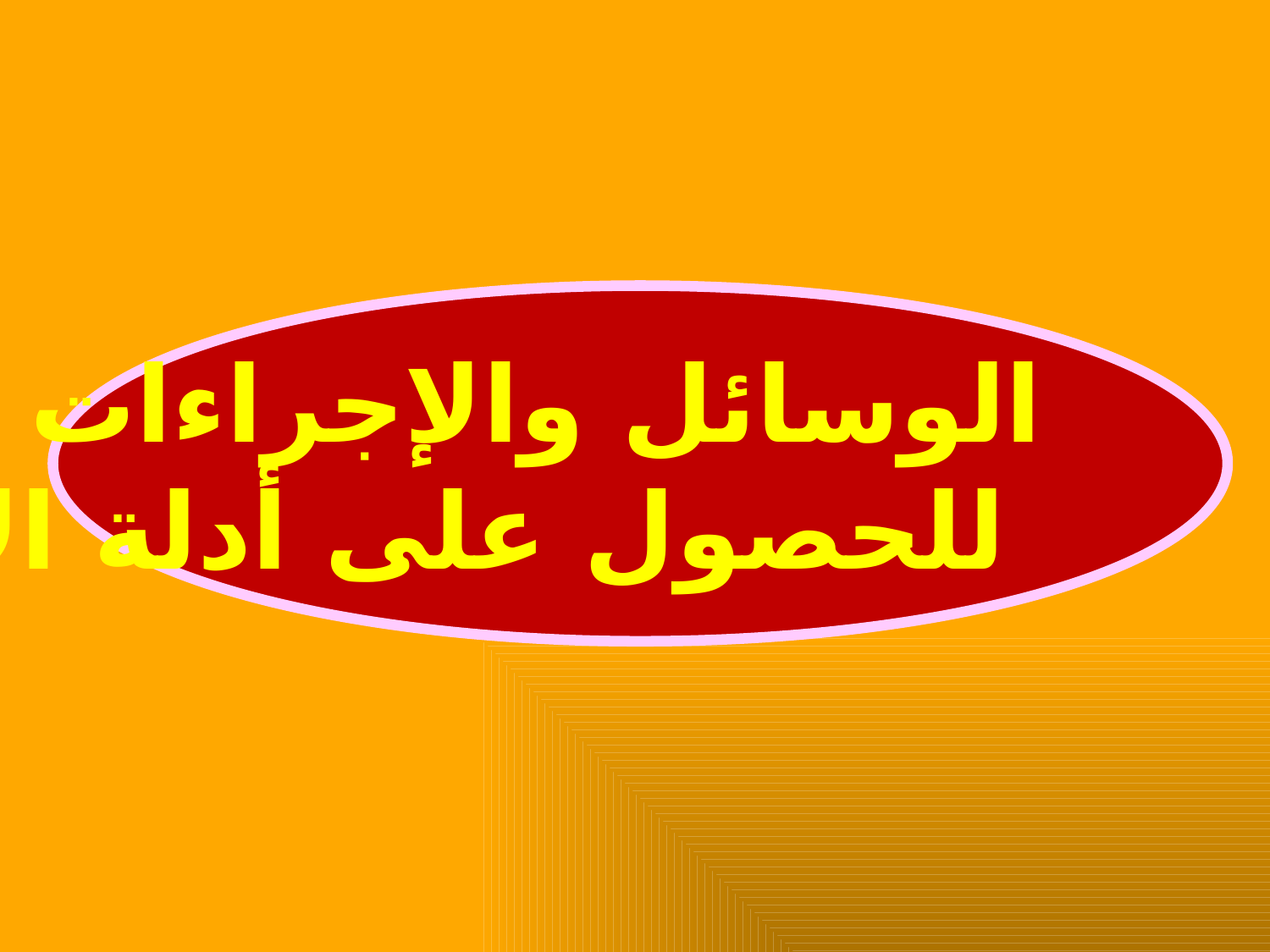

الوسائل والإجراءات الفنية
 للحصول على أدلة الإثبات